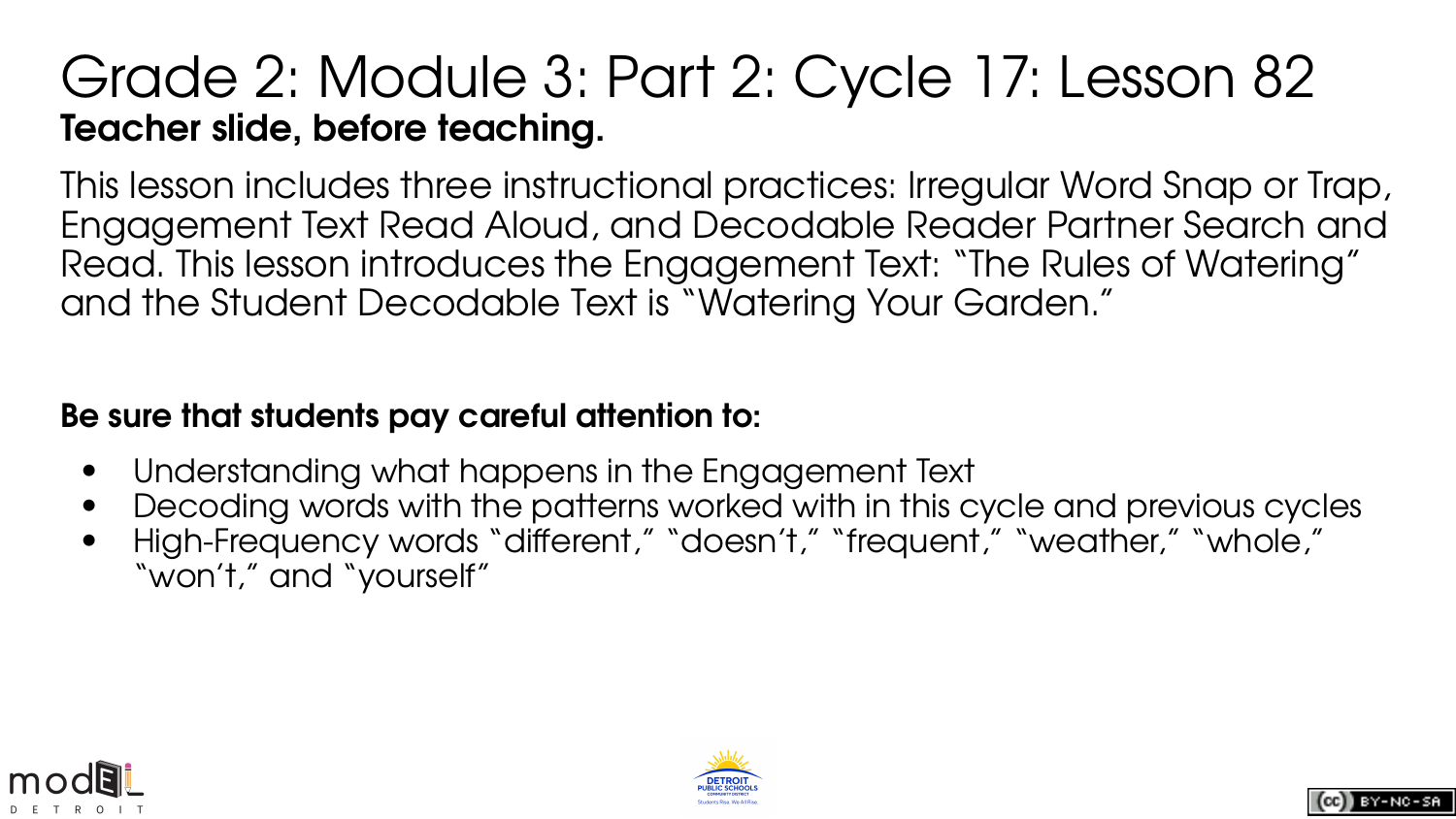

# Grade 2: Module 3: Part 2: Cycle 17: Lesson 82
Teacher slide, before teaching.
This lesson includes three instructional practices: Irregular Word Snap or Trap, Engagement Text Read Aloud, and Decodable Reader Partner Search and Read. This lesson introduces the Engagement Text: “The Rules of Watering” and the Student Decodable Text is “Watering Your Garden.”

Be sure that students pay careful attention to:
Understanding what happens in the Engagement Text
Decoding words with the patterns worked with in this cycle and previous cycles
High-Frequency words “different,” “doesn’t,” “frequent,” “weather,” “whole,” “won’t,” and “yourself”